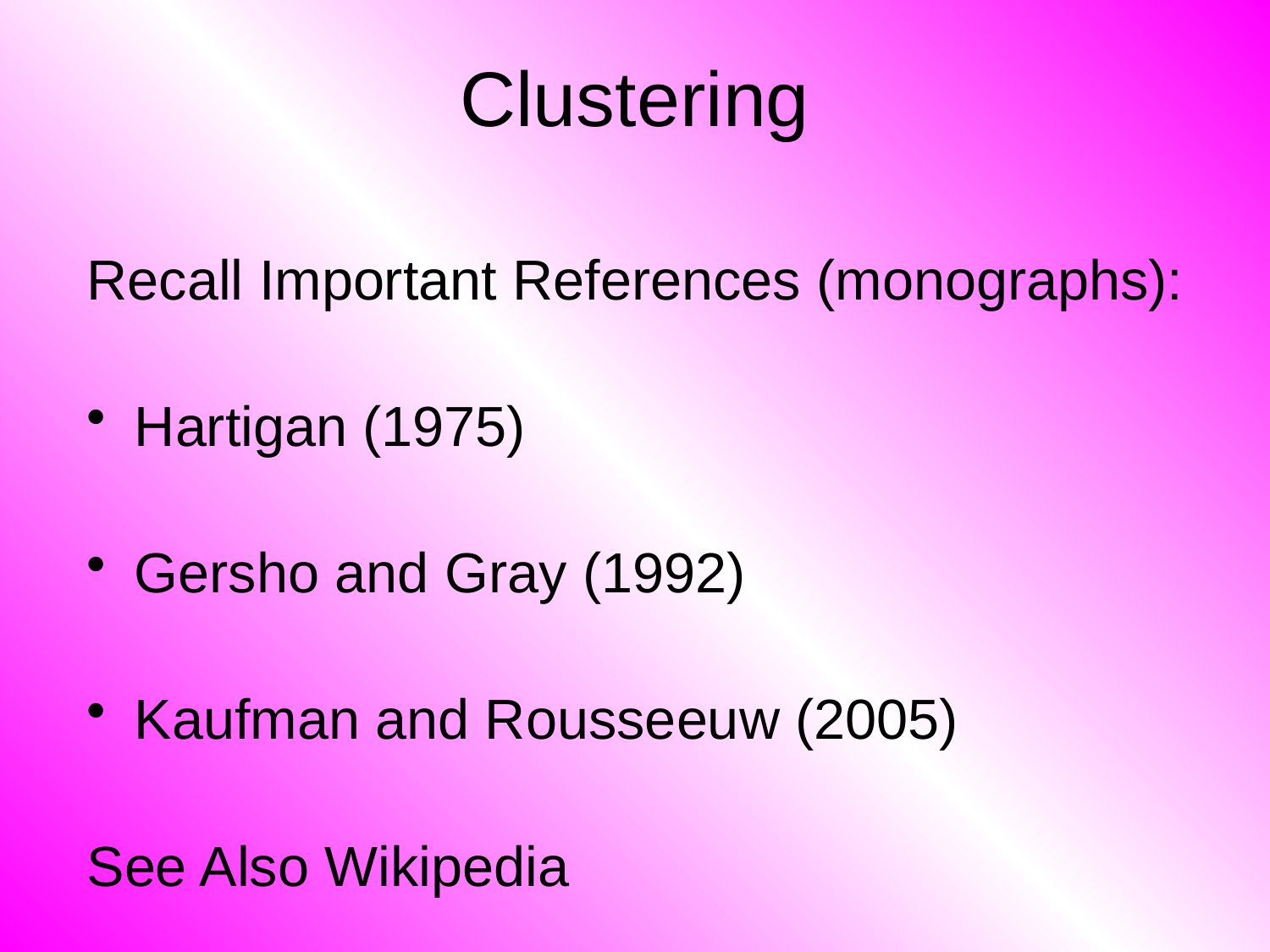

# Clustering
Recall Important References (monographs):
Hartigan (1975)
Gersho and Gray (1992)
Kaufman and Rousseeuw (2005)
See Also Wikipedia